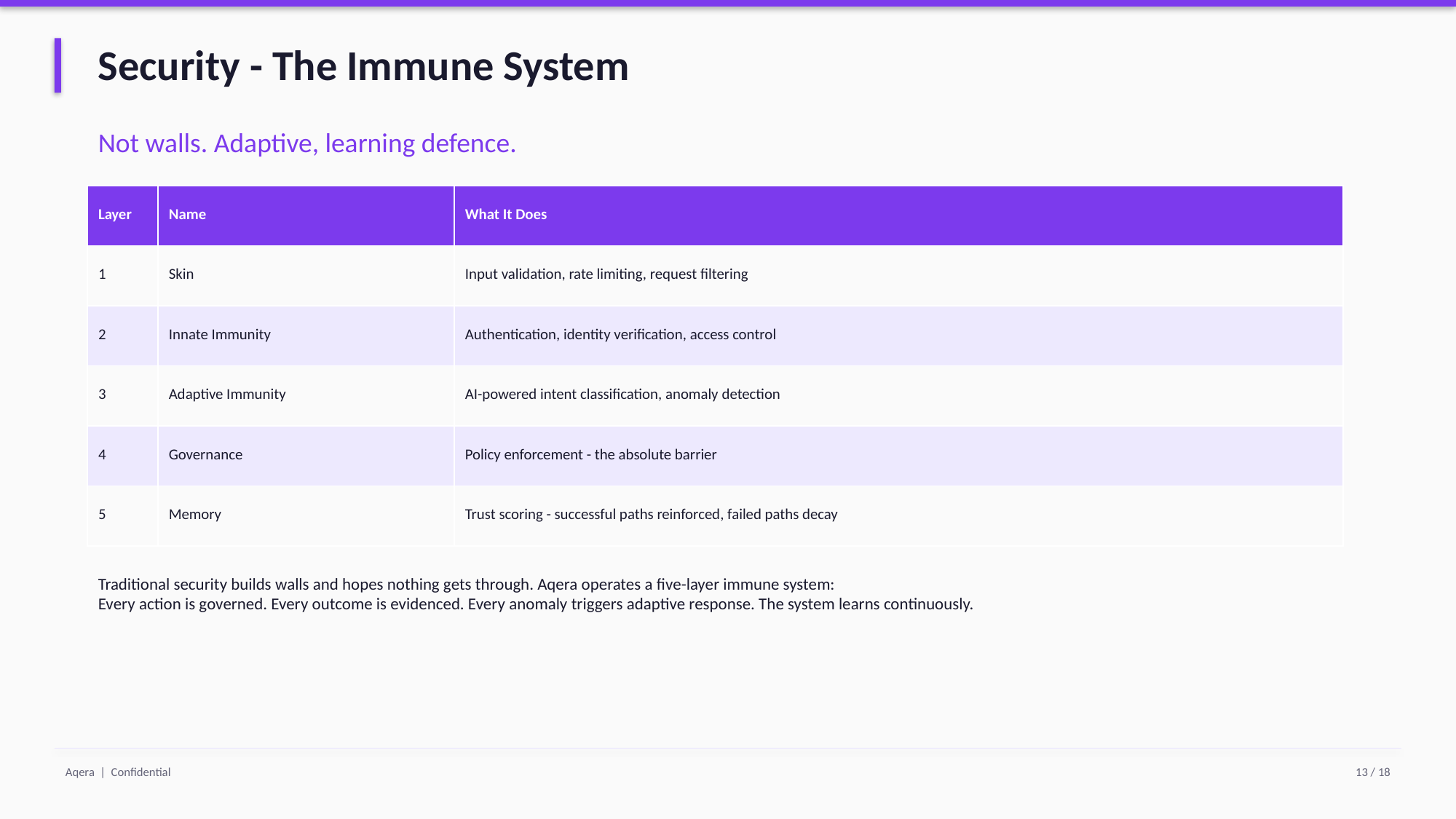

Security - The Immune System

Not walls. Adaptive, learning defence.
| Layer | Name | What It Does |
| --- | --- | --- |
| 1 | Skin | Input validation, rate limiting, request filtering |
| 2 | Innate Immunity | Authentication, identity verification, access control |
| 3 | Adaptive Immunity | AI-powered intent classification, anomaly detection |
| 4 | Governance | Policy enforcement - the absolute barrier |
| 5 | Memory | Trust scoring - successful paths reinforced, failed paths decay |
Traditional security builds walls and hopes nothing gets through. Aqera operates a five-layer immune system:
Every action is governed. Every outcome is evidenced. Every anomaly triggers adaptive response. The system learns continuously.

Aqera  |  Confidential
13 / 18